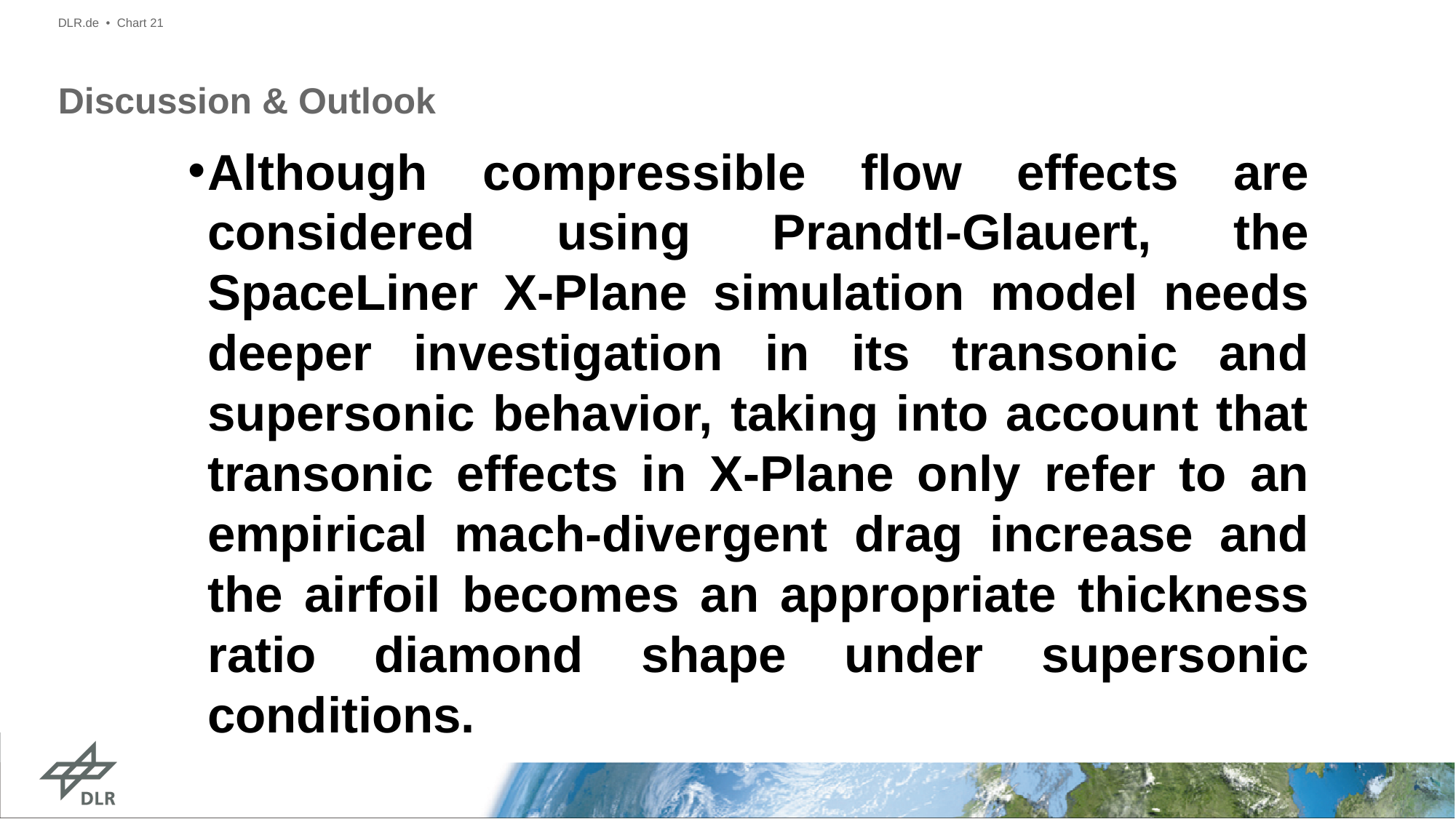

DLR.de  •  Chart 21
# Discussion & Outlook
Although compressible flow effects are considered using Prandtl-Glauert, the SpaceLiner X-Plane simulation model needs deeper investigation in its transonic and supersonic behavior, taking into account that transonic effects in X-Plane only refer to an empirical mach-divergent drag increase and the airfoil becomes an appropriate thickness ratio diamond shape under supersonic conditions.